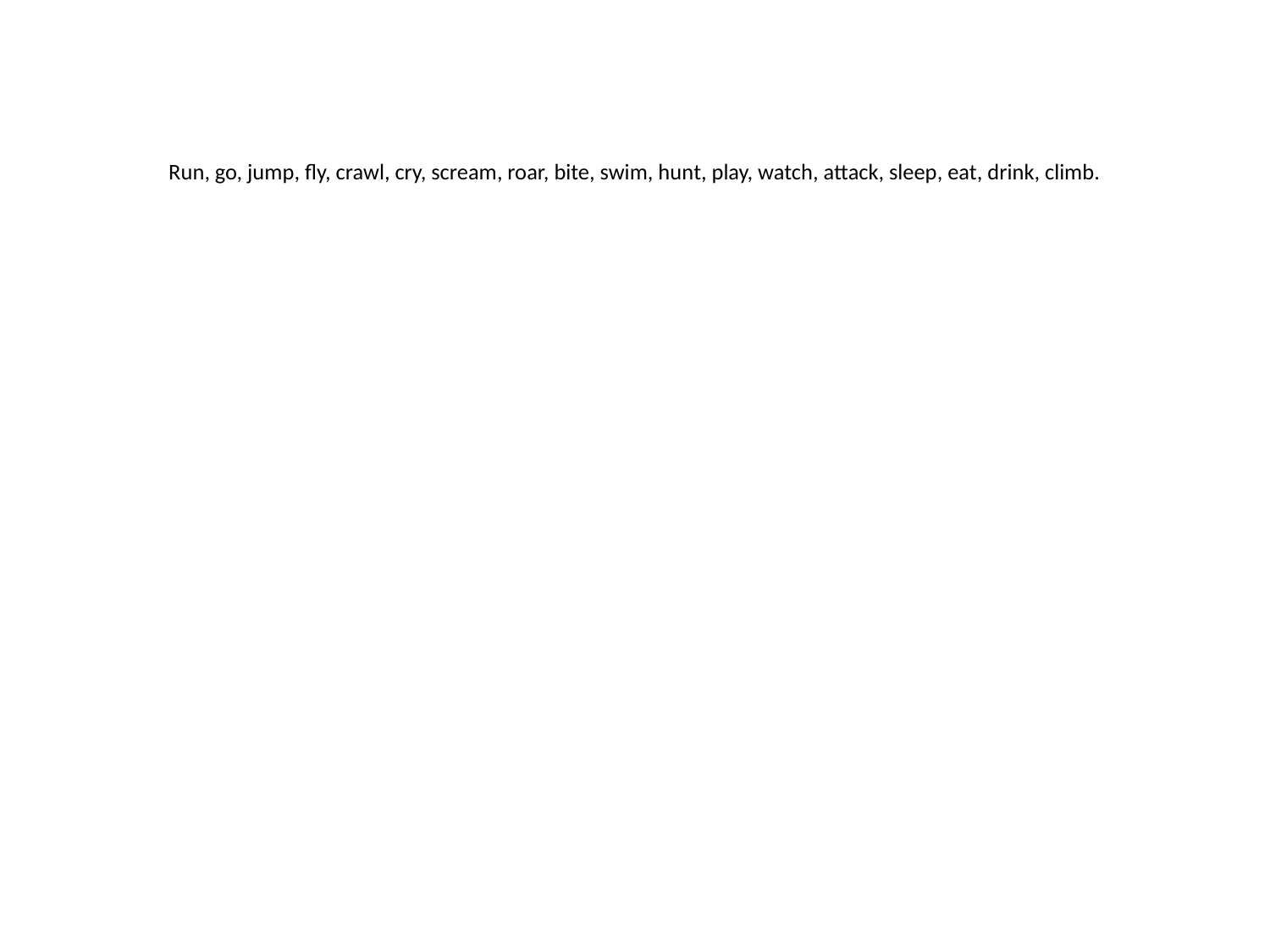

# Run, go, jump, fly, crawl, cry, scream, roar, bite, swim, hunt, play, watch, attack, sleep, eat, drink, climb.